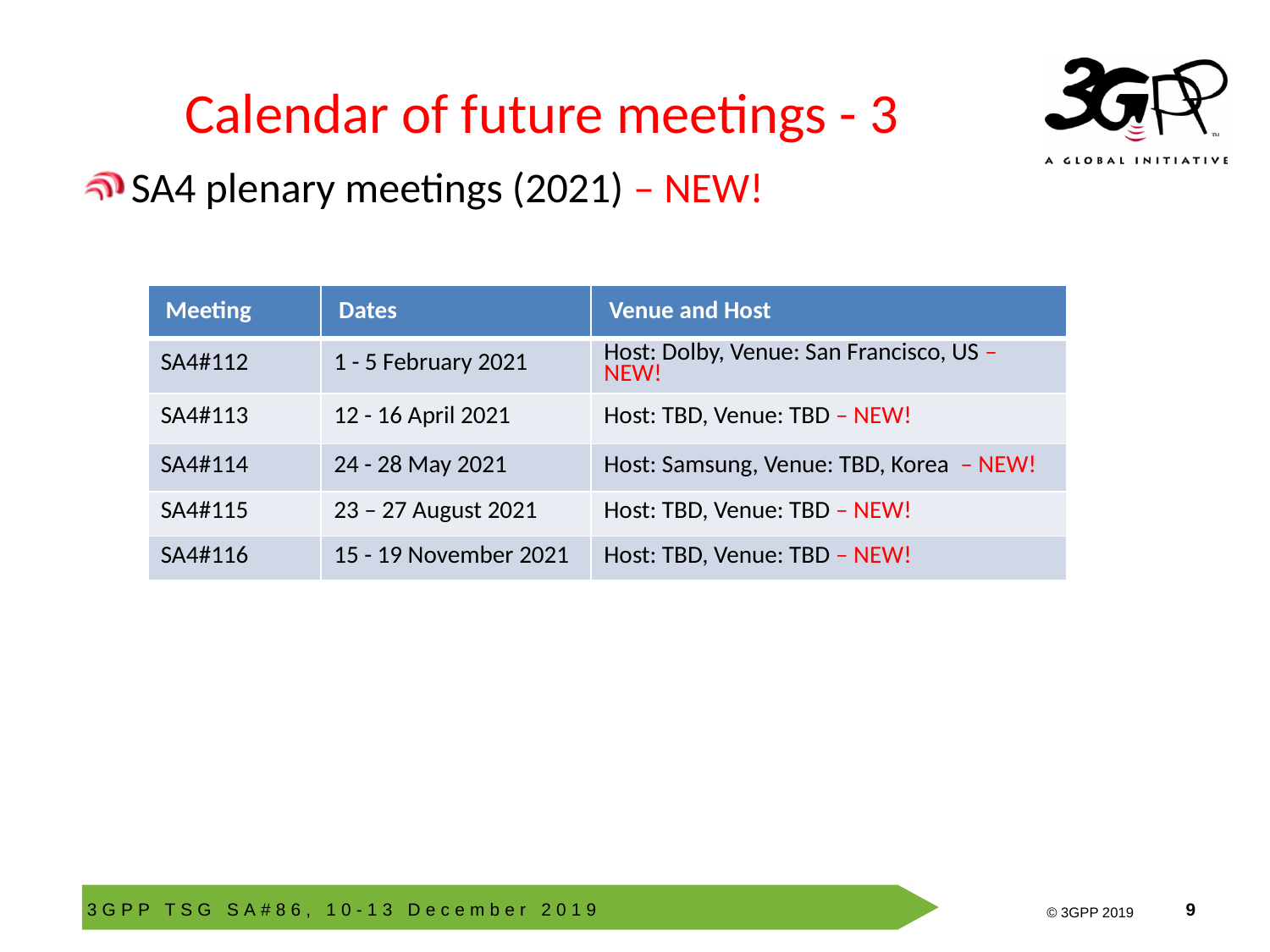

# Calendar of future meetings - 3
SA4 plenary meetings (2021) – NEW!

| Meeting | Dates | Venue and Host |
| --- | --- | --- |
| SA4#112 | 1 - 5 February 2021 | Host: Dolby, Venue: San Francisco, US – NEW! |
| SA4#113 | 12 - 16 April 2021 | Host: TBD, Venue: TBD – NEW! |
| SA4#114 | 24 - 28 May 2021 | Host: Samsung, Venue: TBD, Korea – NEW! |
| SA4#115 | 23 – 27 August 2021 | Host: TBD, Venue: TBD – NEW! |
| SA4#116 | 15 - 19 November 2021 | Host: TBD, Venue: TBD – NEW! |